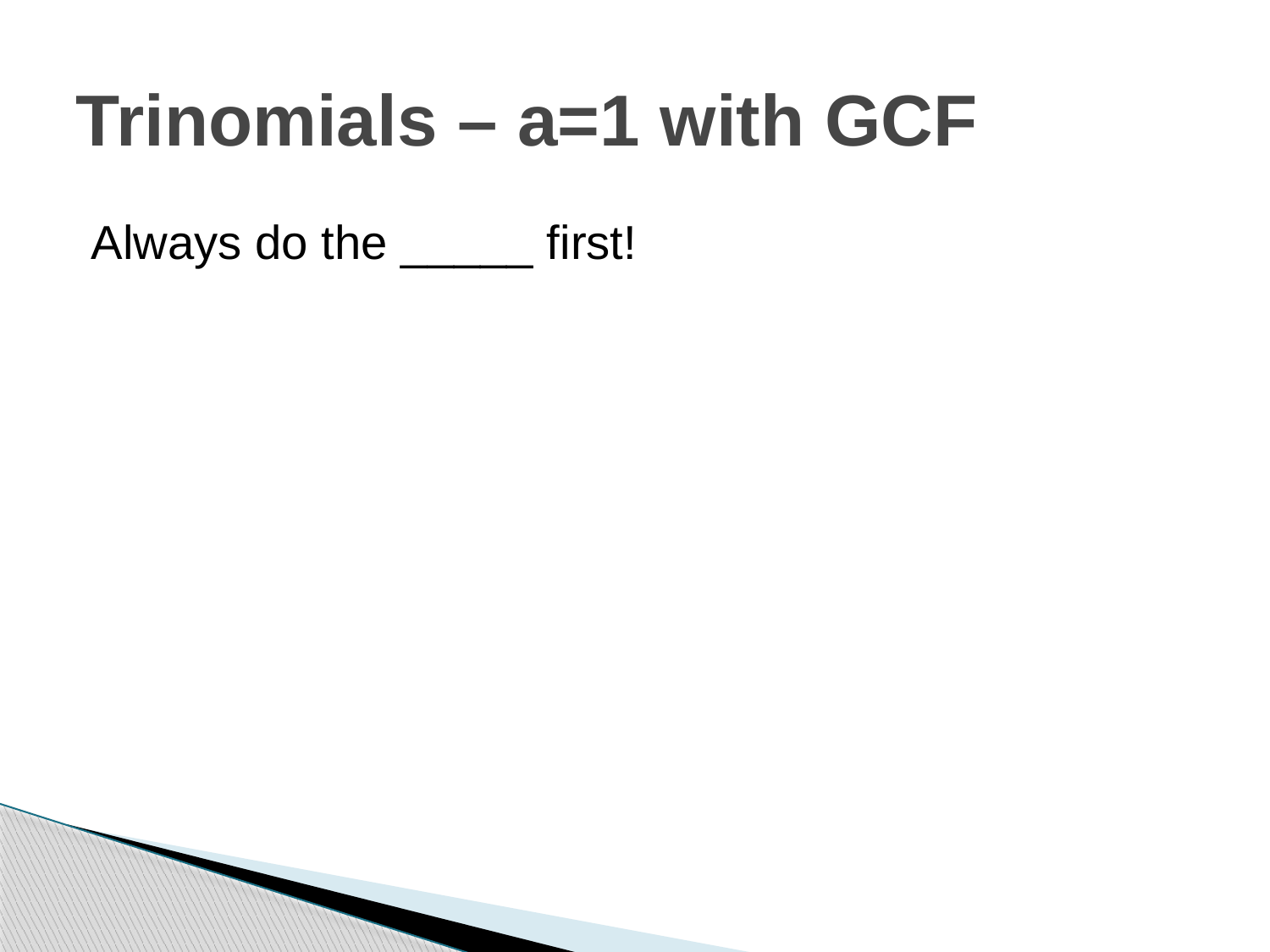

# Trinomials – a=1 with GCF
Always do the _____ first!